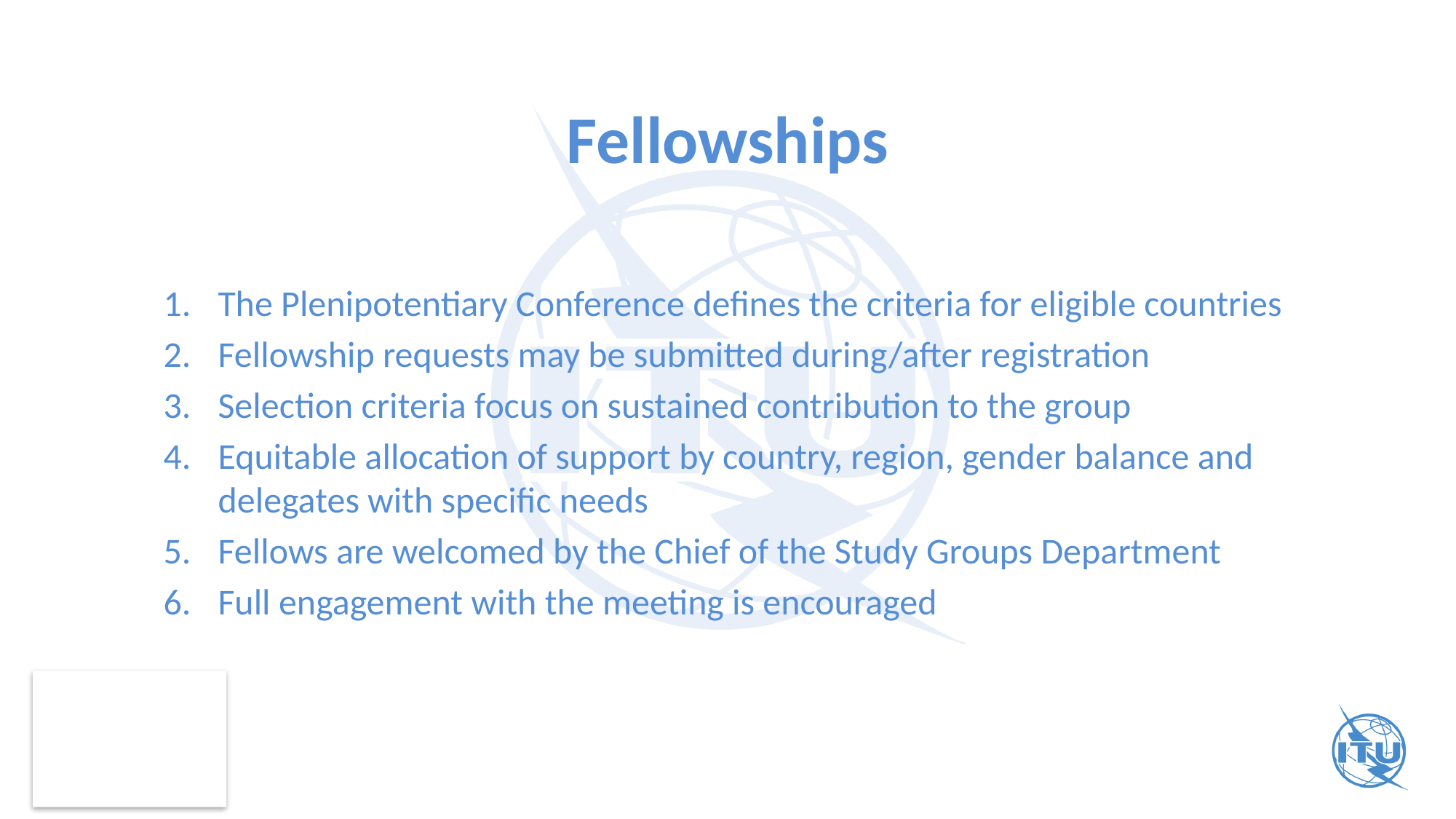

# Fellowships
The Plenipotentiary Conference defines the criteria for eligible countries
Fellowship requests may be submitted during/after registration
Selection criteria focus on sustained contribution to the group
Equitable allocation of support by country, region, gender balance and delegates with specific needs
Fellows are welcomed by the Chief of the Study Groups Department
Full engagement with the meeting is encouraged